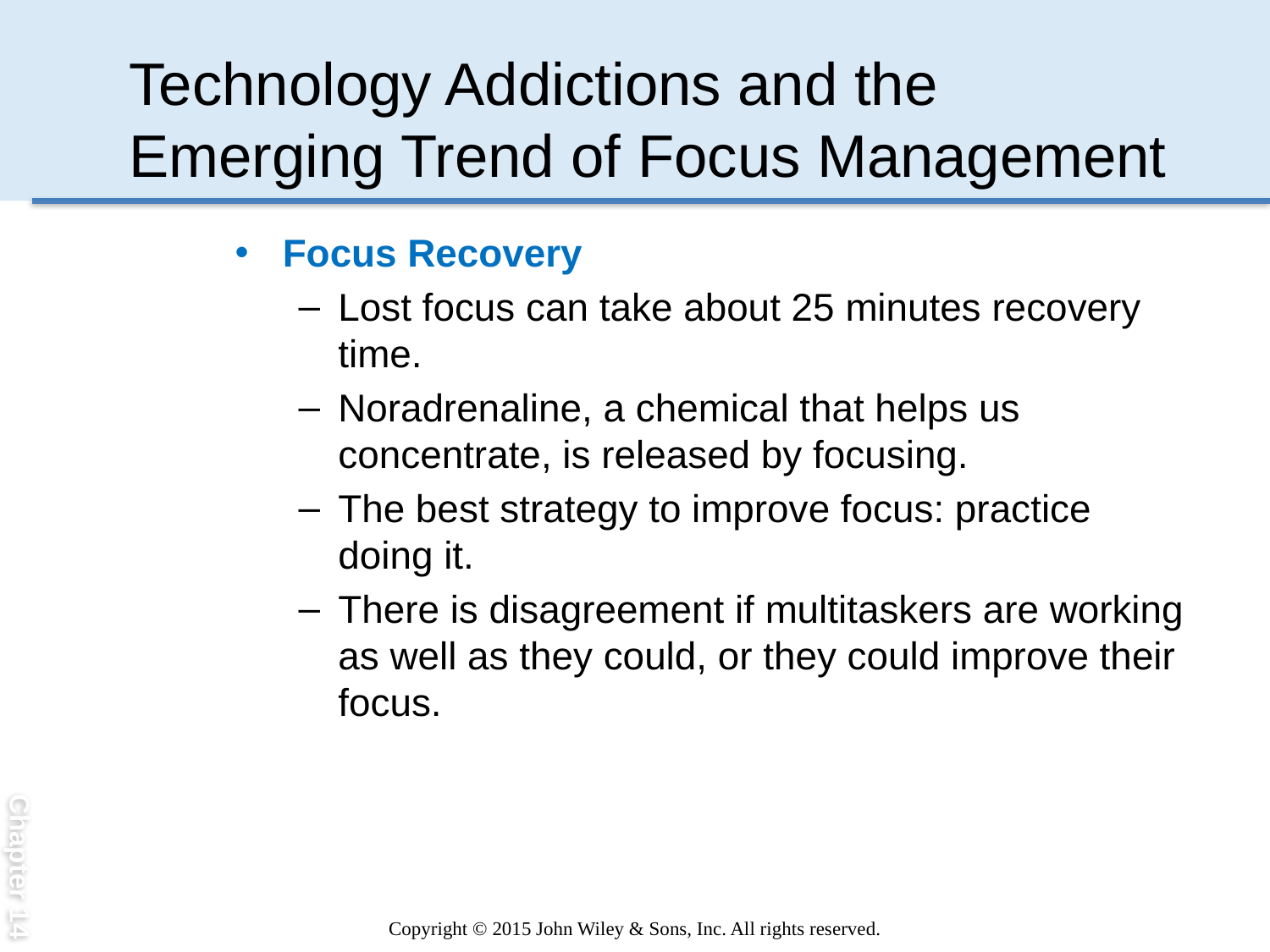

Chapter 14
# Technology Addictions and the Emerging Trend of Focus Management
Focus Recovery
Lost focus can take about 25 minutes recovery time.
Noradrenaline, a chemical that helps us concentrate, is released by focusing.
The best strategy to improve focus: practice doing it.
There is disagreement if multitaskers are working as well as they could, or they could improve their focus.